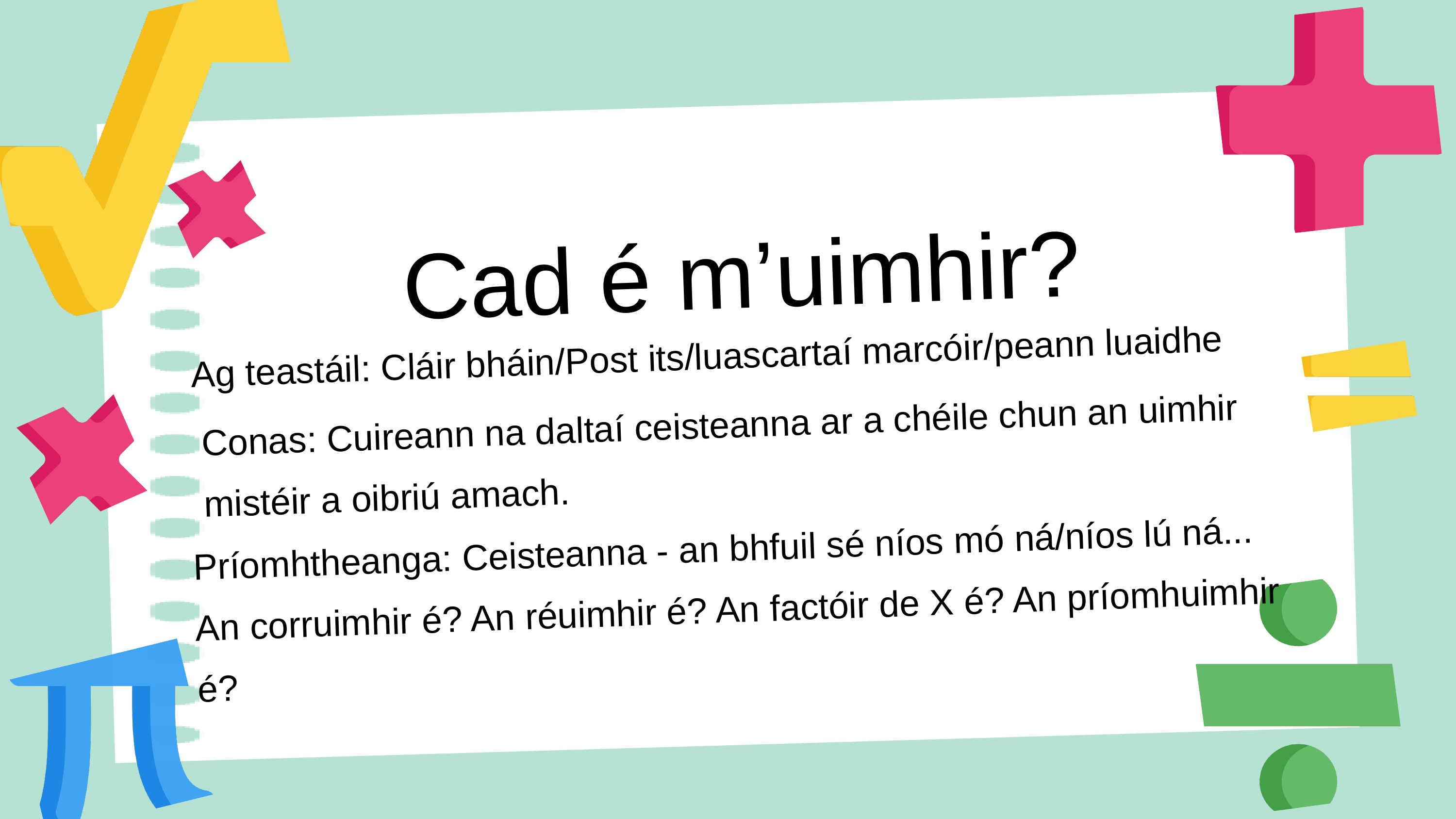

Cad é m’uimhir?
Ag teastáil: Cláir bháin/Post its/luascartaí marcóir/peann luaidhe

Conas: Cuireann na daltaí ceisteanna ar a chéile chun an uimhir mistéir a oibriú amach.

Príomhtheanga: Ceisteanna - an bhfuil sé níos mó ná/níos lú ná...
An corruimhir é? An réuimhir é? An factóir de X é? An príomhuimhir é?